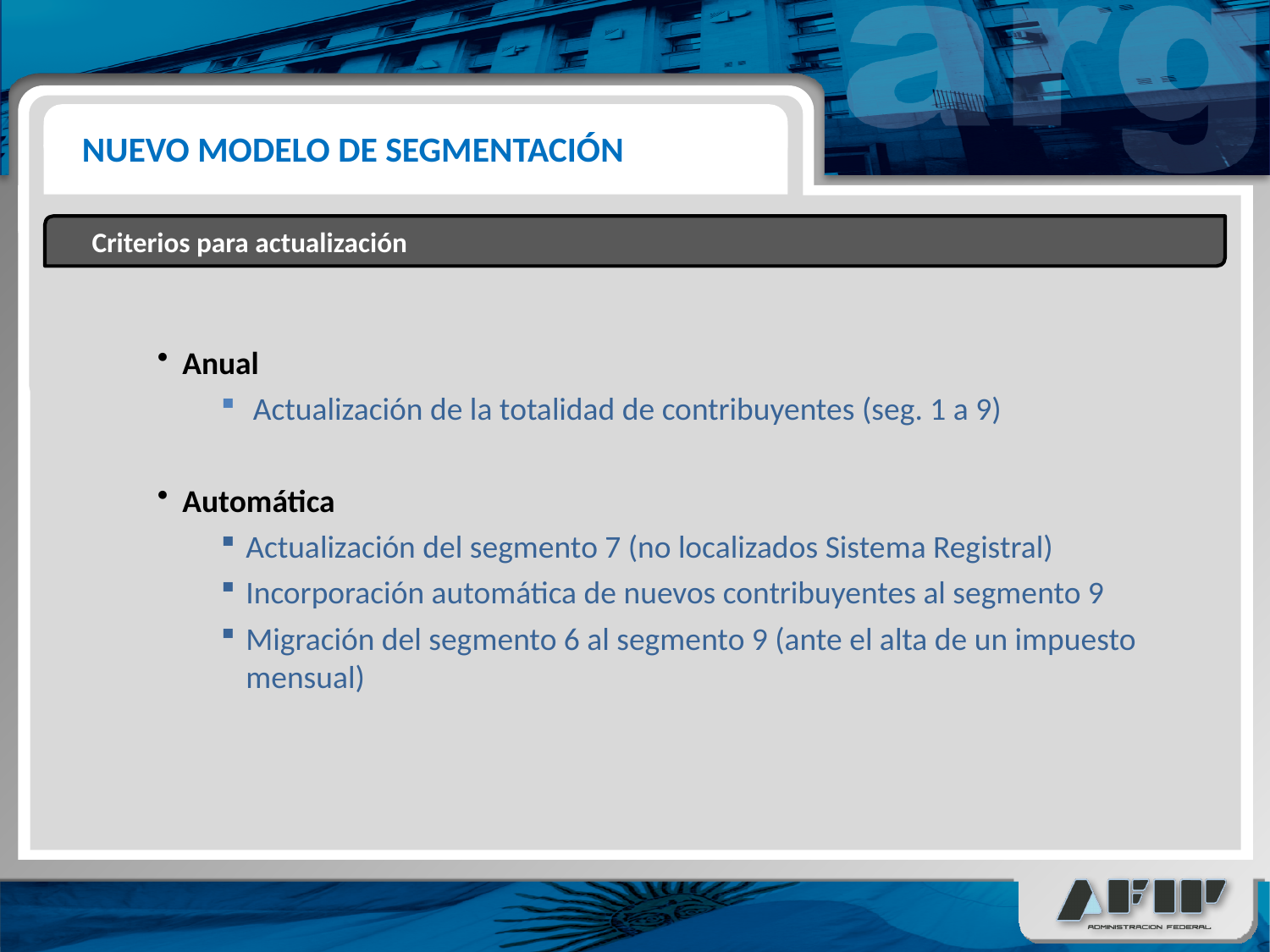

NUEVO MODELO DE SEGMENTACIÓN

Criterios para actualización
Anual
 Actualización de la totalidad de contribuyentes (seg. 1 a 9)

Automática
Actualización del segmento 7 (no localizados Sistema Registral)
Incorporación automática de nuevos contribuyentes al segmento 9
Migración del segmento 6 al segmento 9 (ante el alta de un impuesto mensual)